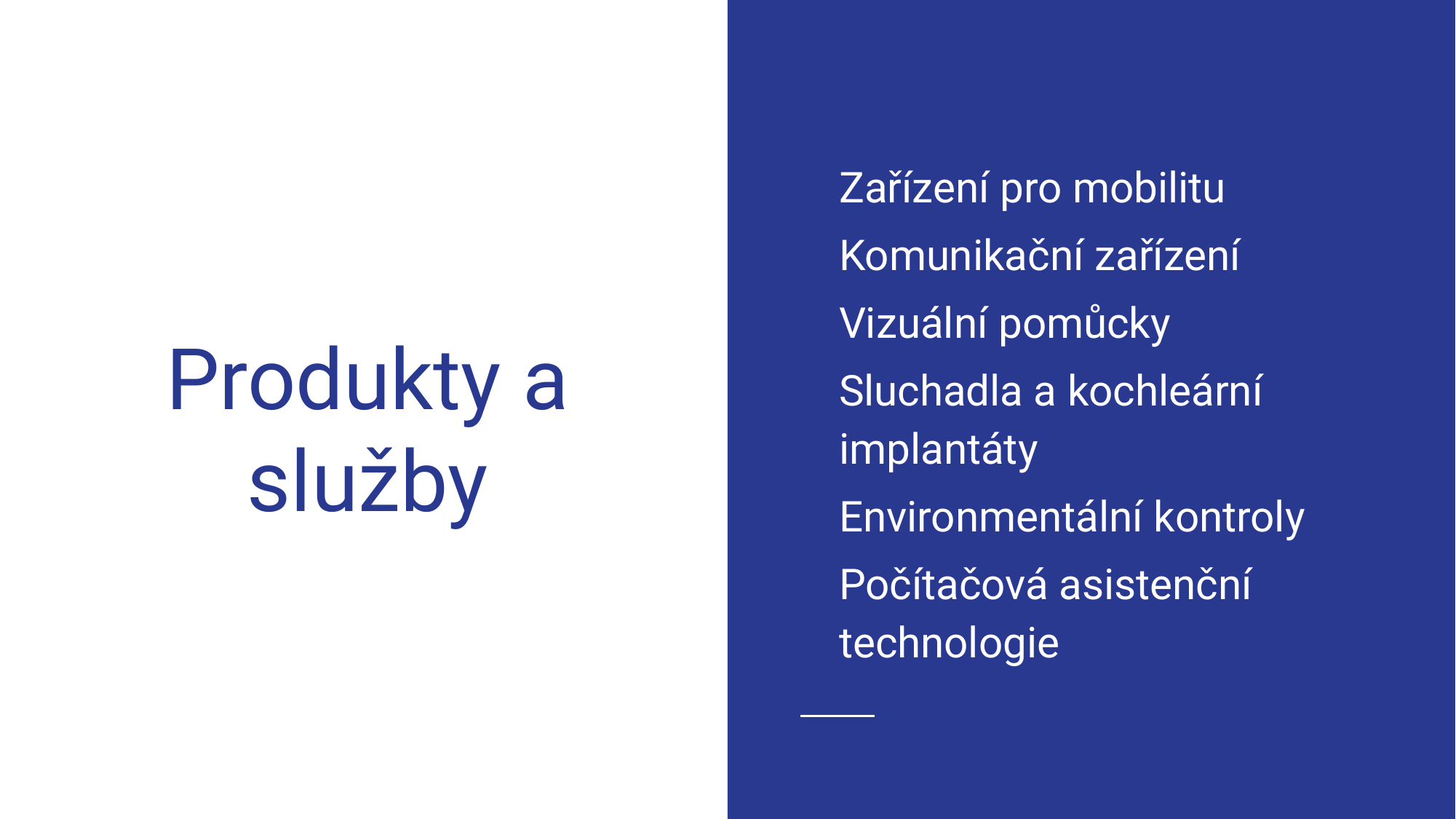

Zařízení pro mobilitu
Komunikační zařízení
Vizuální pomůcky
Sluchadla a kochleární implantáty
Environmentální kontroly
Počítačová asistenční technologie
# Produkty a služby